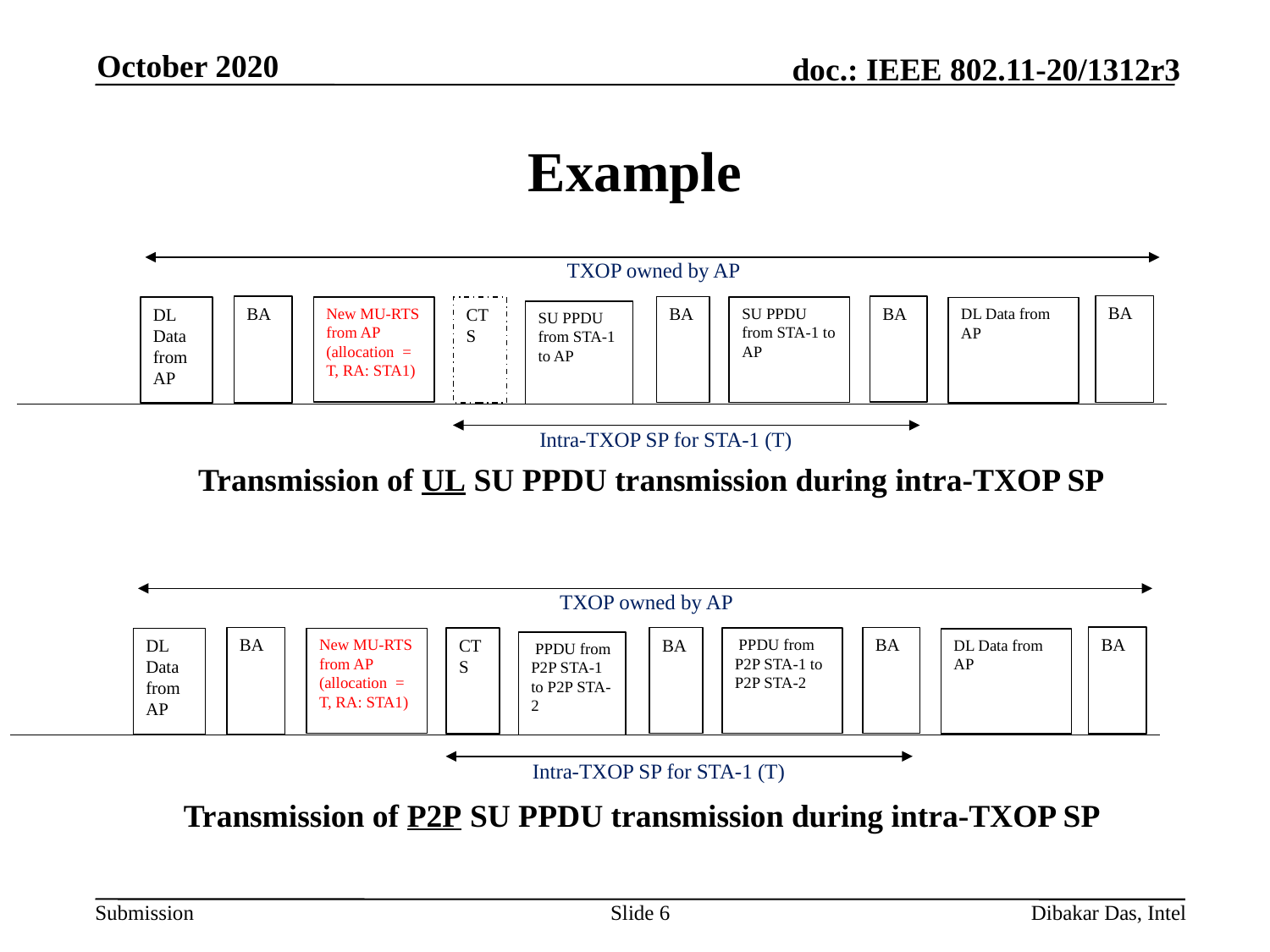

October 2020
# Example
TXOP owned by AP
BA
BA
BA
BA
CTS
SU PPDU from STA-1 to AP
New MU-RTS from AP (allocation  = T, RA: STA1)
DL Data from AP
DL Data from AP
SU PPDU from STA-1 to AP
Intra-TXOP SP for STA-1 (T)
     Transmission of UL SU PPDU transmission during intra-TXOP SP
TXOP owned by AP
BA
BA
BA
BA
CTS
 PPDU from P2P STA-1 to P2P STA-2
New MU-RTS from AP (allocation  = T, RA: STA1)
DL Data from AP
DL Data from AP
 PPDU from P2P STA-1 to P2P STA-2
Intra-TXOP SP for STA-1 (T)
     Transmission of P2P SU PPDU transmission during intra-TXOP SP
Slide 6
Dibakar Das, Intel